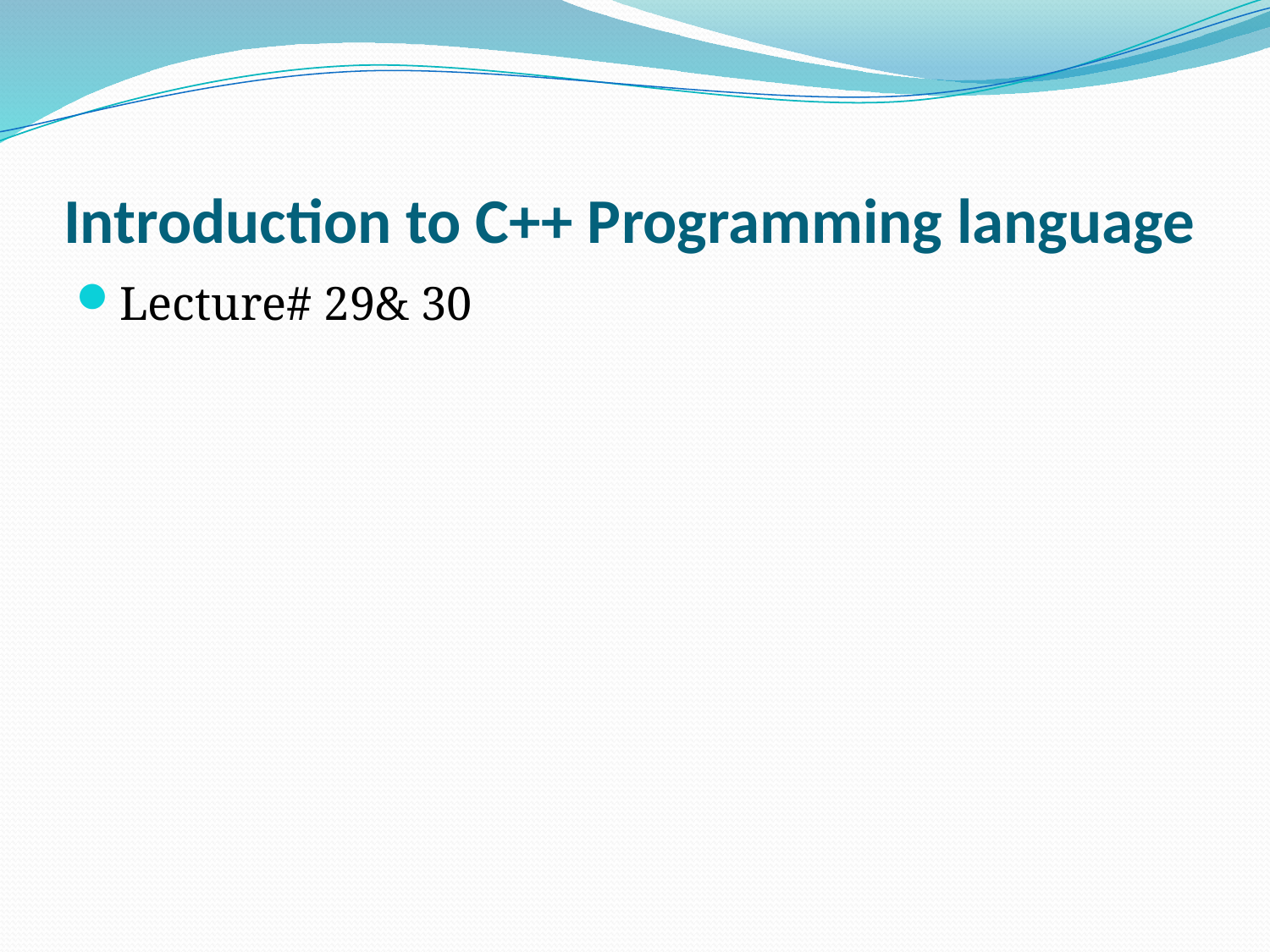

# Introduction to C++ Programming language
Lecture# 29& 30